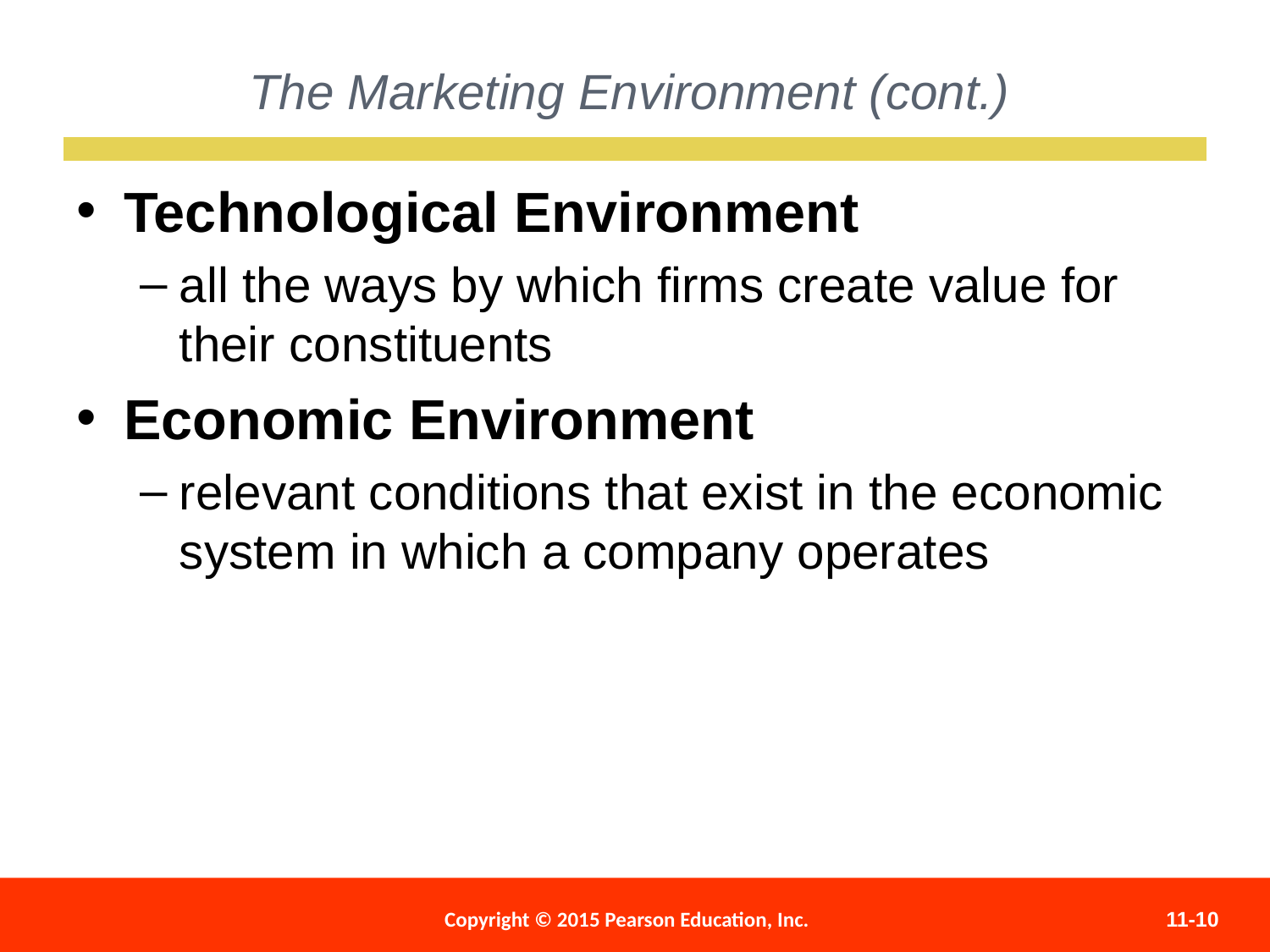

The Marketing Environment (cont.)
Technological Environment
all the ways by which firms create value for their constituents
Economic Environment
relevant conditions that exist in the economic system in which a company operates